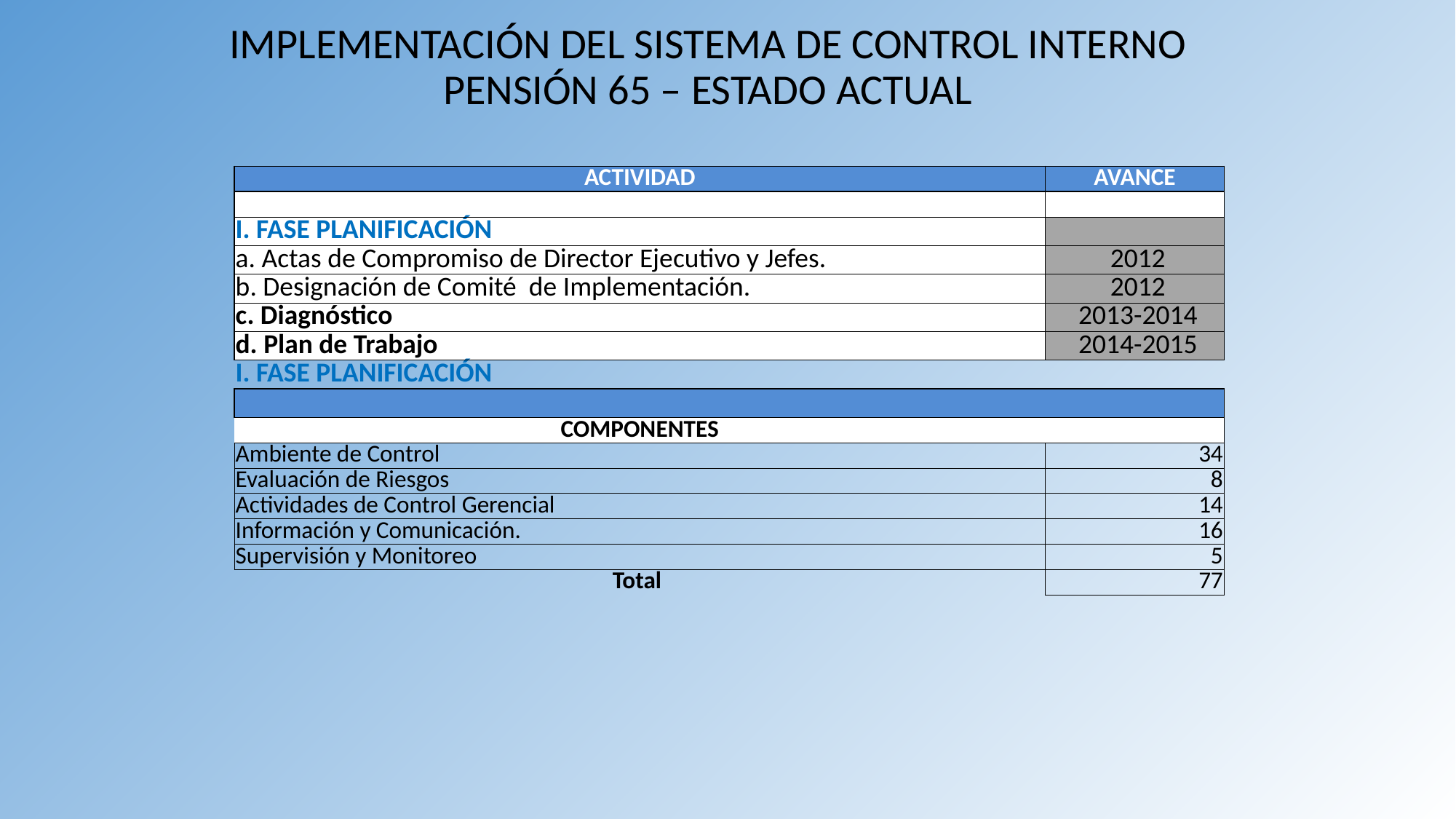

# IMPLEMENTACIÓN DEL SISTEMA DE CONTROL INTERNO PENSIÓN 65 – ESTADO ACTUAL
| ACTIVIDAD | AVANCE |
| --- | --- |
|  |  |
| I. FASE PLANIFICACIÓN |  |
| a. Actas de Compromiso de Director Ejecutivo y Jefes. | 2012 |
| b. Designación de Comité de Implementación. | 2012 |
| c. Diagnóstico | 2013-2014 |
| d. Plan de Trabajo | 2014-2015 |
| I. FASE PLANIFICACIÓN |  |
|  |  |
| COMPONENTES |  |
| Ambiente de Control | 34 |
| Evaluación de Riesgos | 8 |
| Actividades de Control Gerencial | 14 |
| Información y Comunicación. | 16 |
| Supervisión y Monitoreo | 5 |
| Total | 77 |